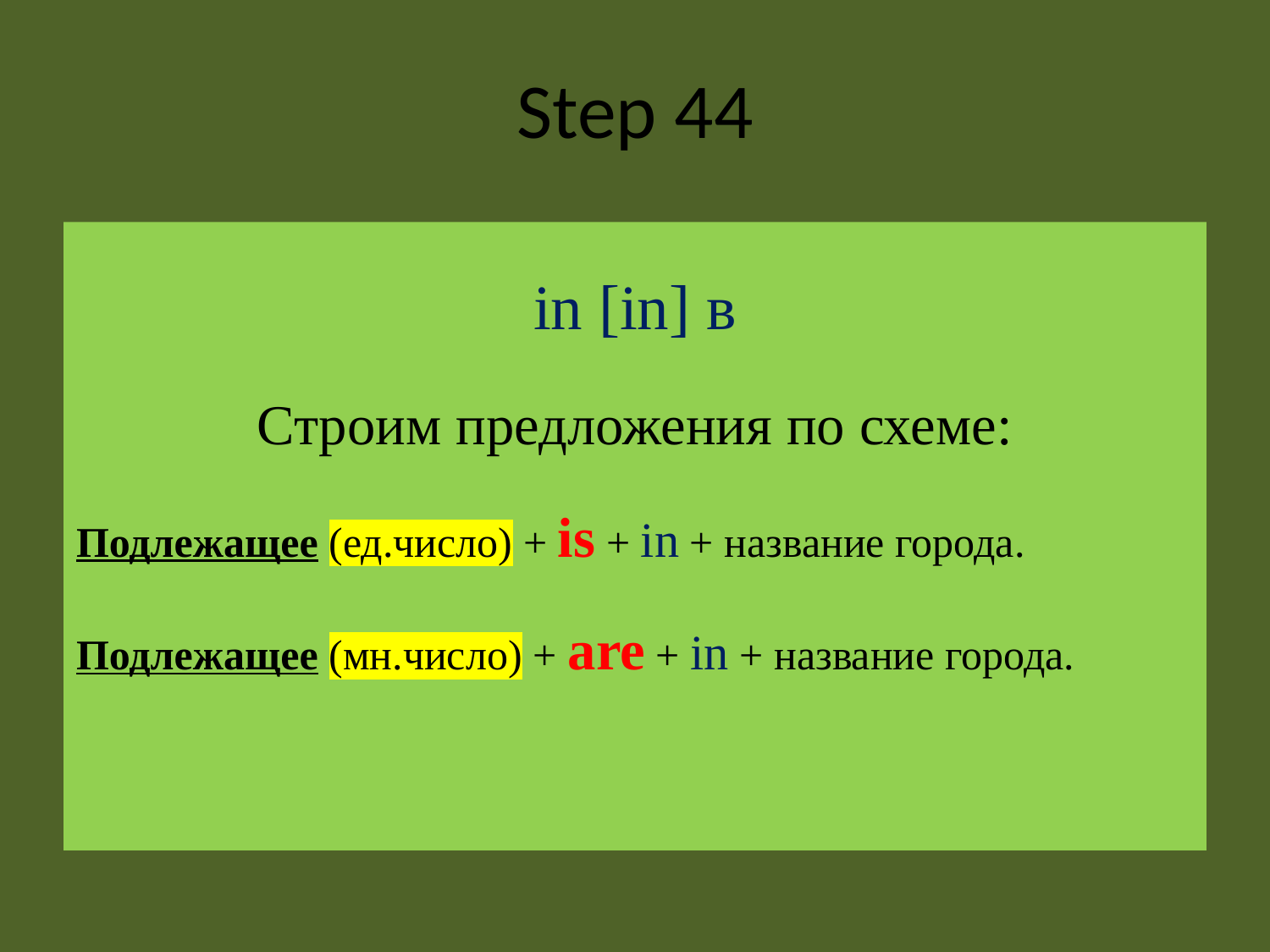

# Step 44
in [in] в
Строим предложения по схеме:
Подлежащее (ед.число) + is + in + название города.
Подлежащее (мн.число) + are + in + название города.